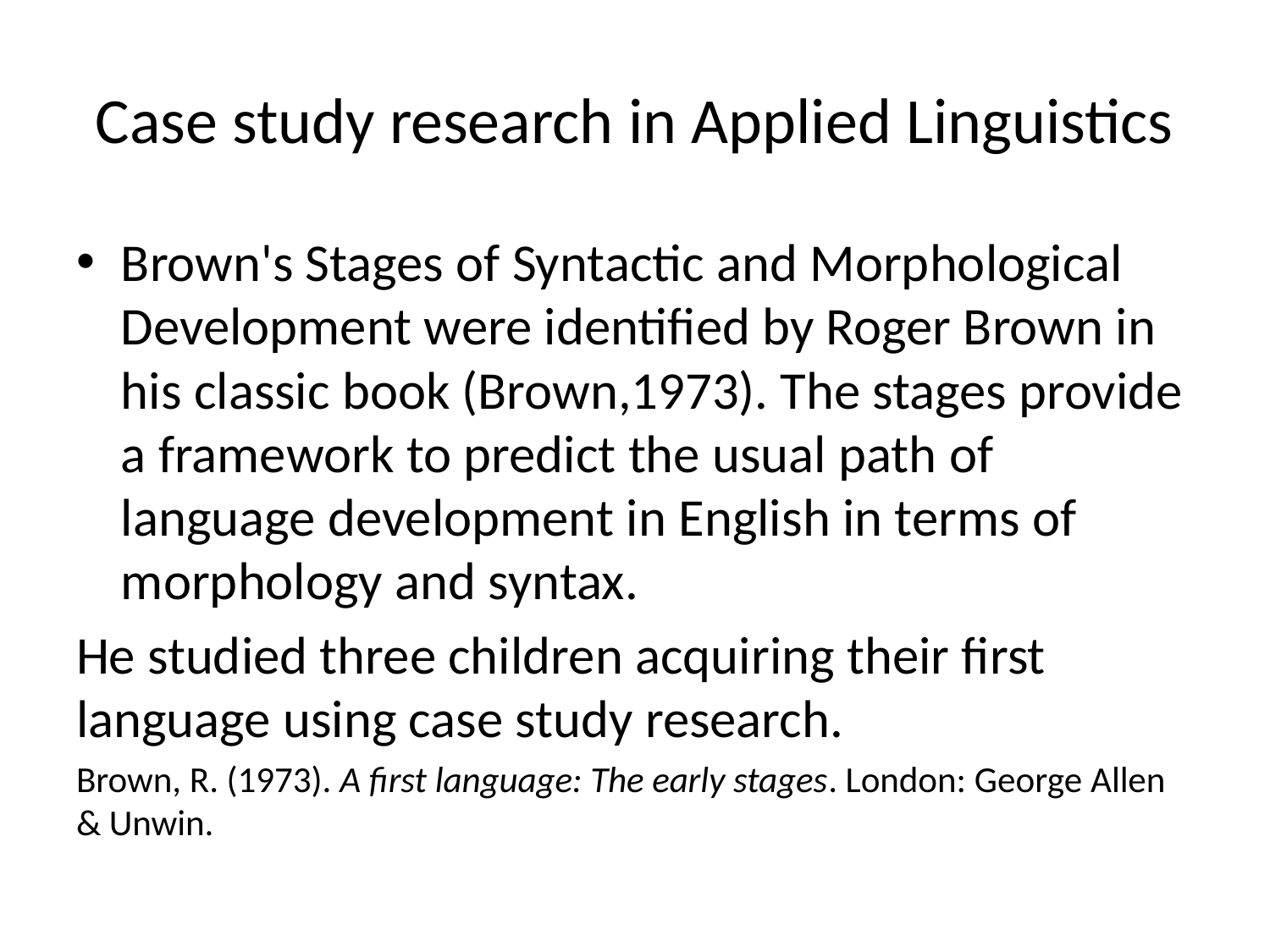

# Case study research in Applied Linguistics
Brown's Stages of Syntactic and Morphological Development were identified by Roger Brown in his classic book (Brown,1973). The stages provide a framework to predict the usual path of language development in English in terms of morphology and syntax.
He studied three children acquiring their first language using case study research.
Brown, R. (1973). A first language: The early stages. London: George Allen & Unwin.